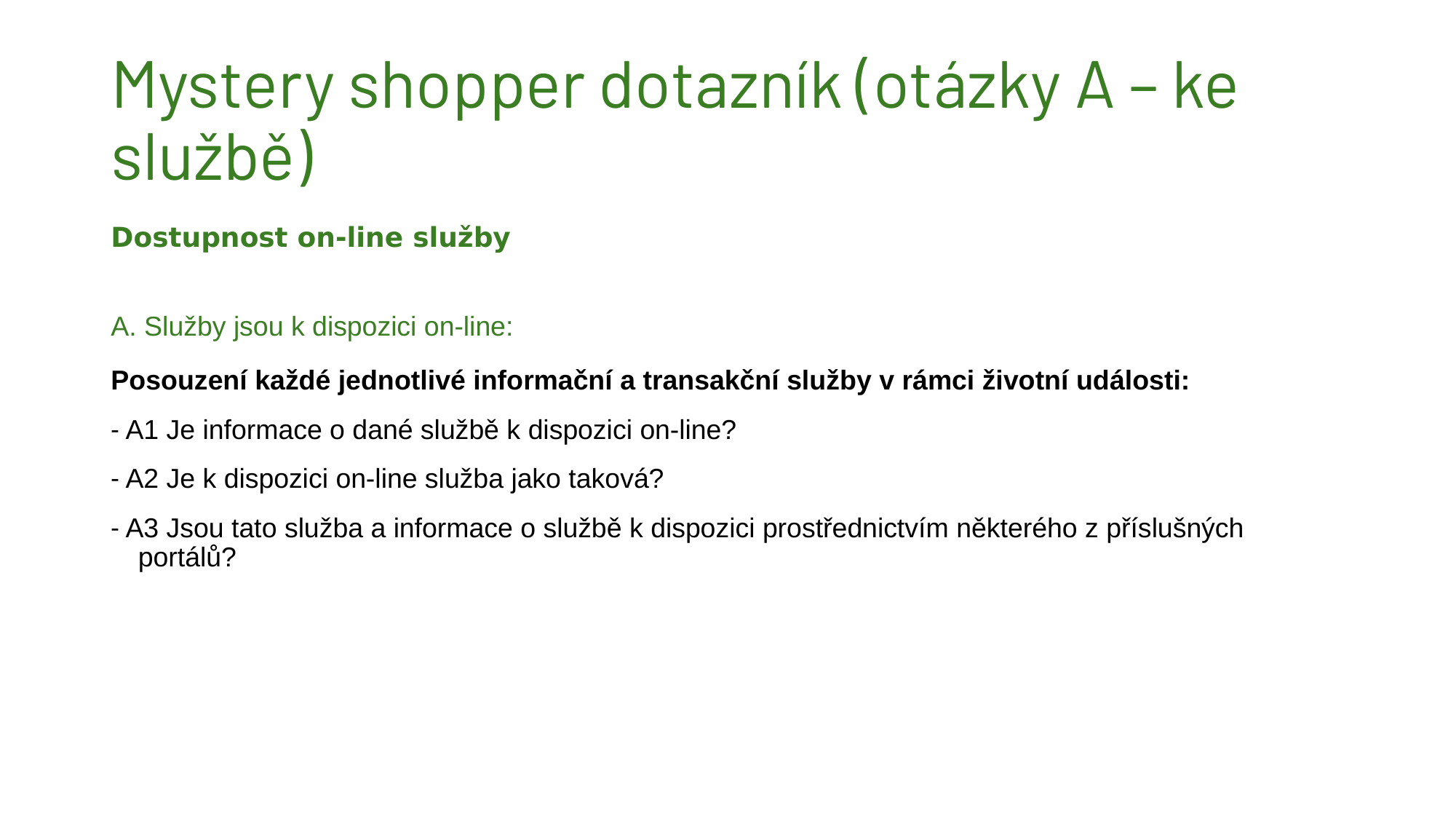

# Mystery shopper dotazník (otázky A – ke službě)
Dostupnost on-line služby

A. Služby jsou k dispozici on-line:
Posouzení každé jednotlivé informační a transakční služby v rámci životní události:
- A1 Je informace o dané službě k dispozici on-line?
- A2 Je k dispozici on-line služba jako taková?
- A3 Jsou tato služba a informace o službě k dispozici prostřednictvím některého z příslušných portálů?